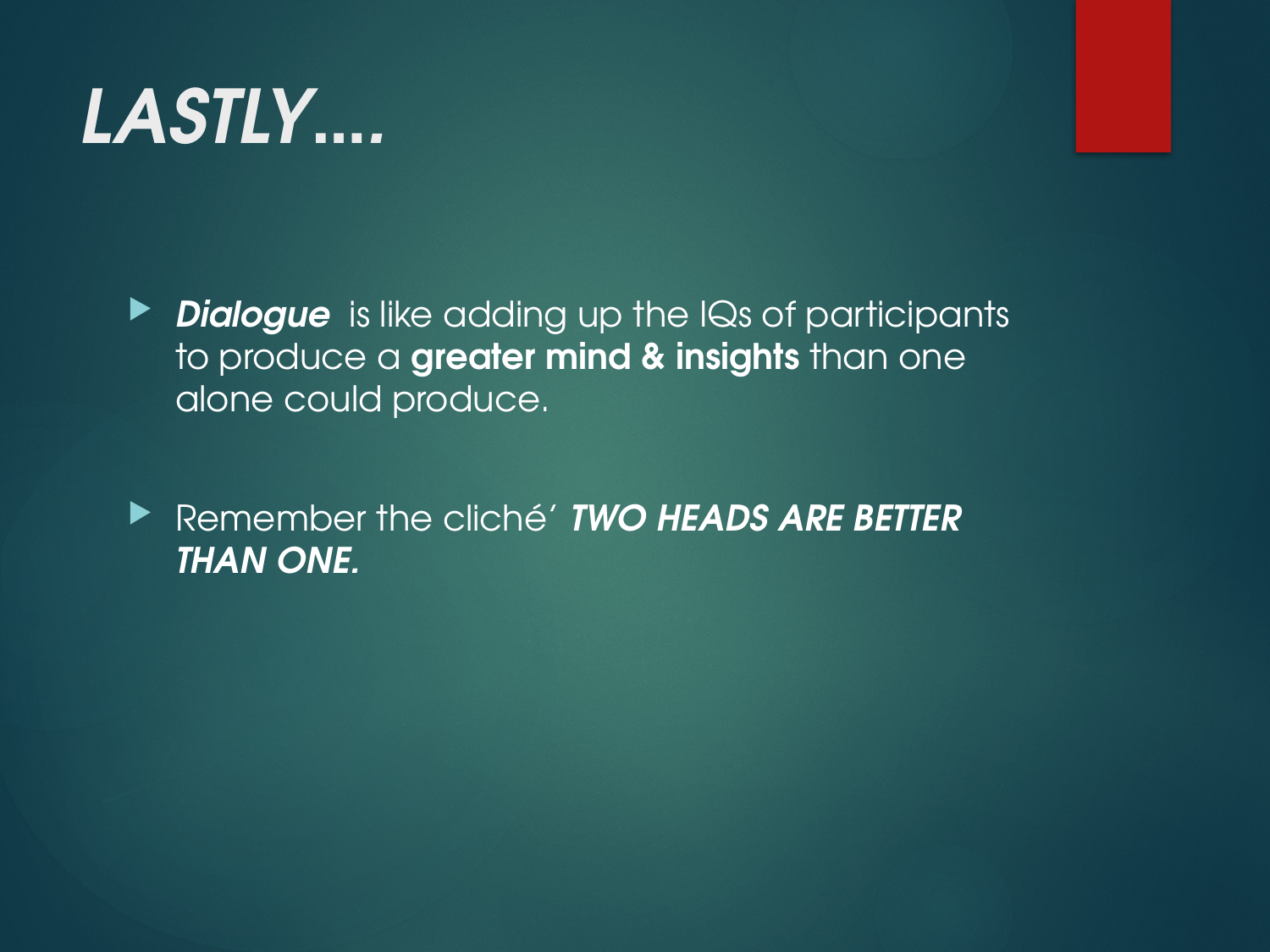

# LASTLY….
Dialogue  is like adding up the IQs of participants to produce a greater mind & insights than one alone could produce.

Remember the cliché’ TWO HEADS ARE BETTER THAN ONE.